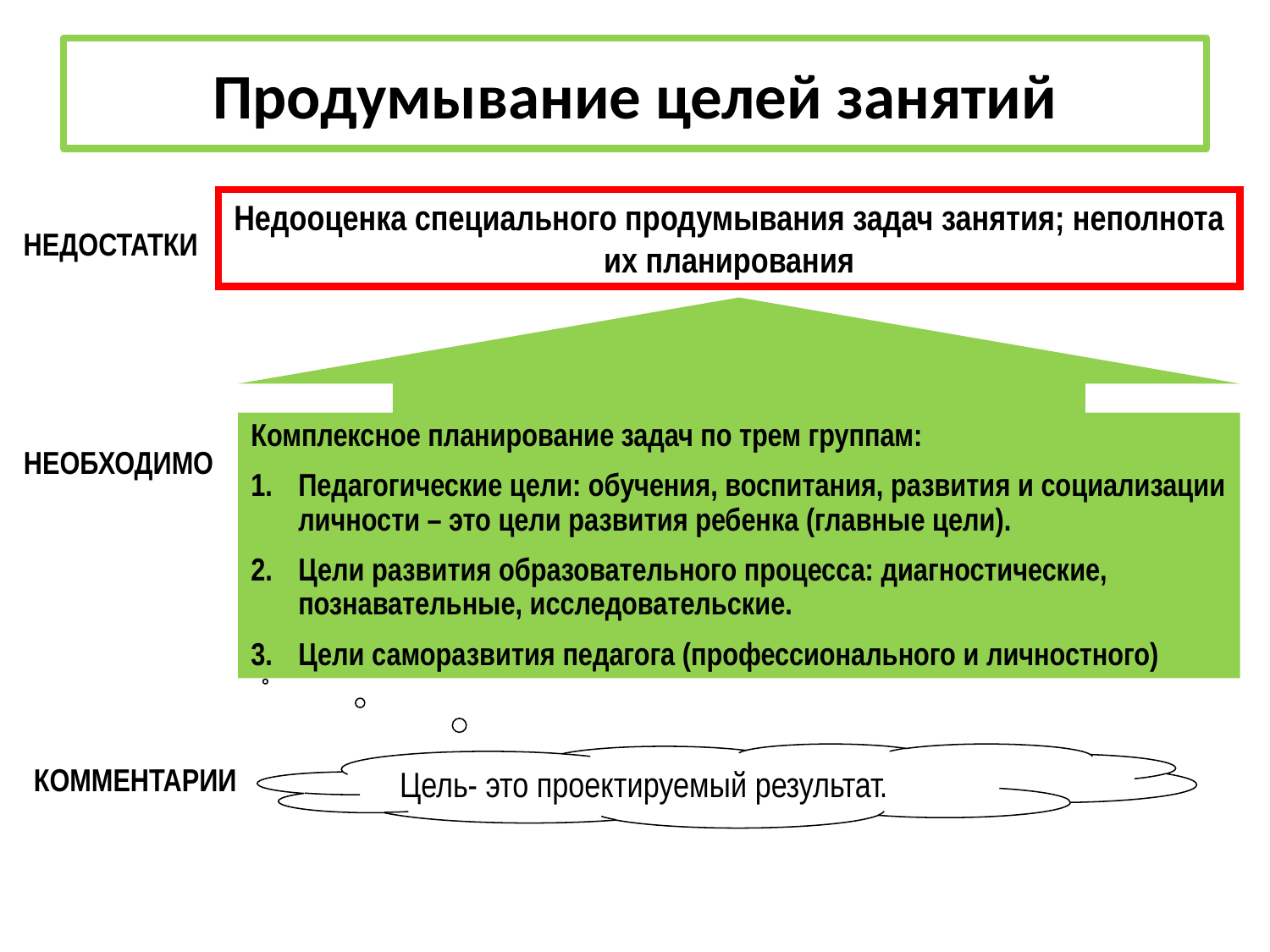

Продумывание целей занятий
Недооценка специального продумывания задач занятия; неполнота их планирования
НЕДОСТАТКИ
Комплексное планирование задач по трем группам:
Педагогические цели: обучения, воспитания, развития и социализации личности – это цели развития ребенка (главные цели).
Цели развития образовательного процесса: диагностические, познавательные, исследовательские.
Цели саморазвития педагога (профессионального и личностного)
НЕОБХОДИМО
Цель- это проектируемый результат.
КОММЕНТАРИИ